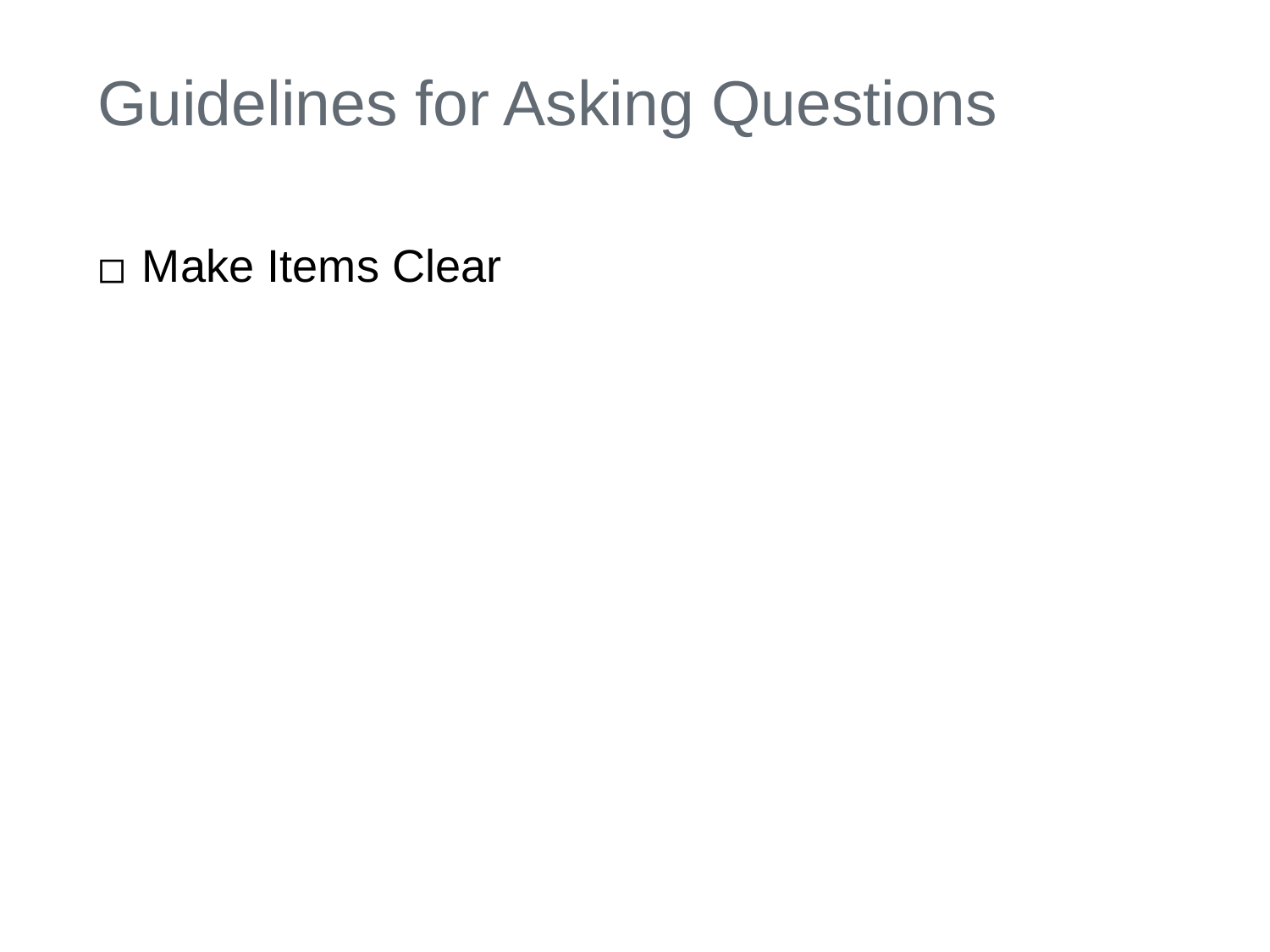

# Guidelines for Asking Questions
Make Items Clear